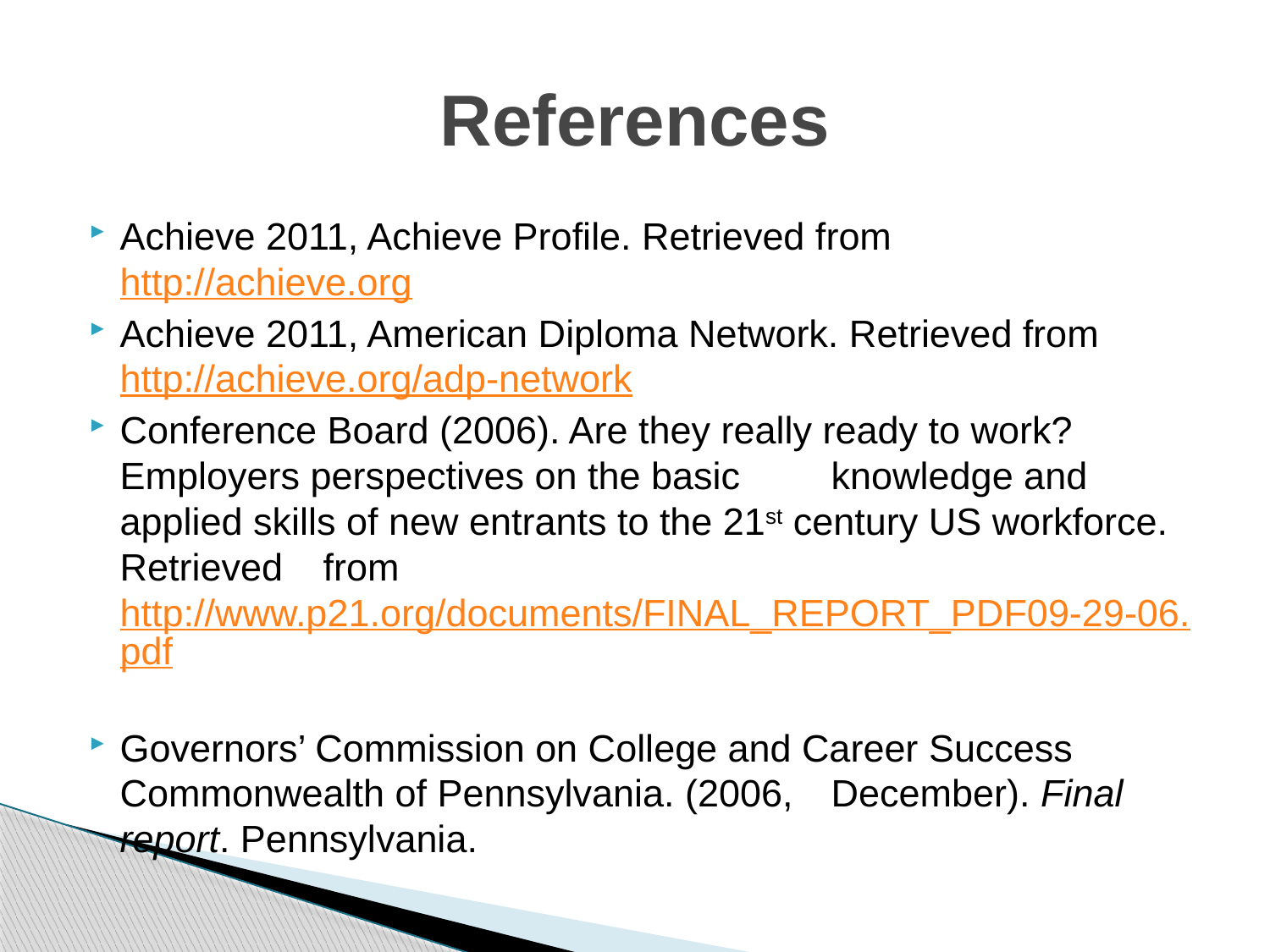

# References
Achieve 2011, Achieve Profile. Retrieved from http://achieve.org
Achieve 2011, American Diploma Network. Retrieved from http://achieve.org/adp-network
Conference Board (2006). Are they really ready to work? Employers perspectives on the basic 	knowledge and applied skills of new entrants to the 21st century US workforce. Retrieved 	from http://www.p21.org/documents/FINAL_REPORT_PDF09-29-06.pdf
Governors’ Commission on College and Career Success Commonwealth of Pennsylvania. (2006, 	December). Final report. Pennsylvania.